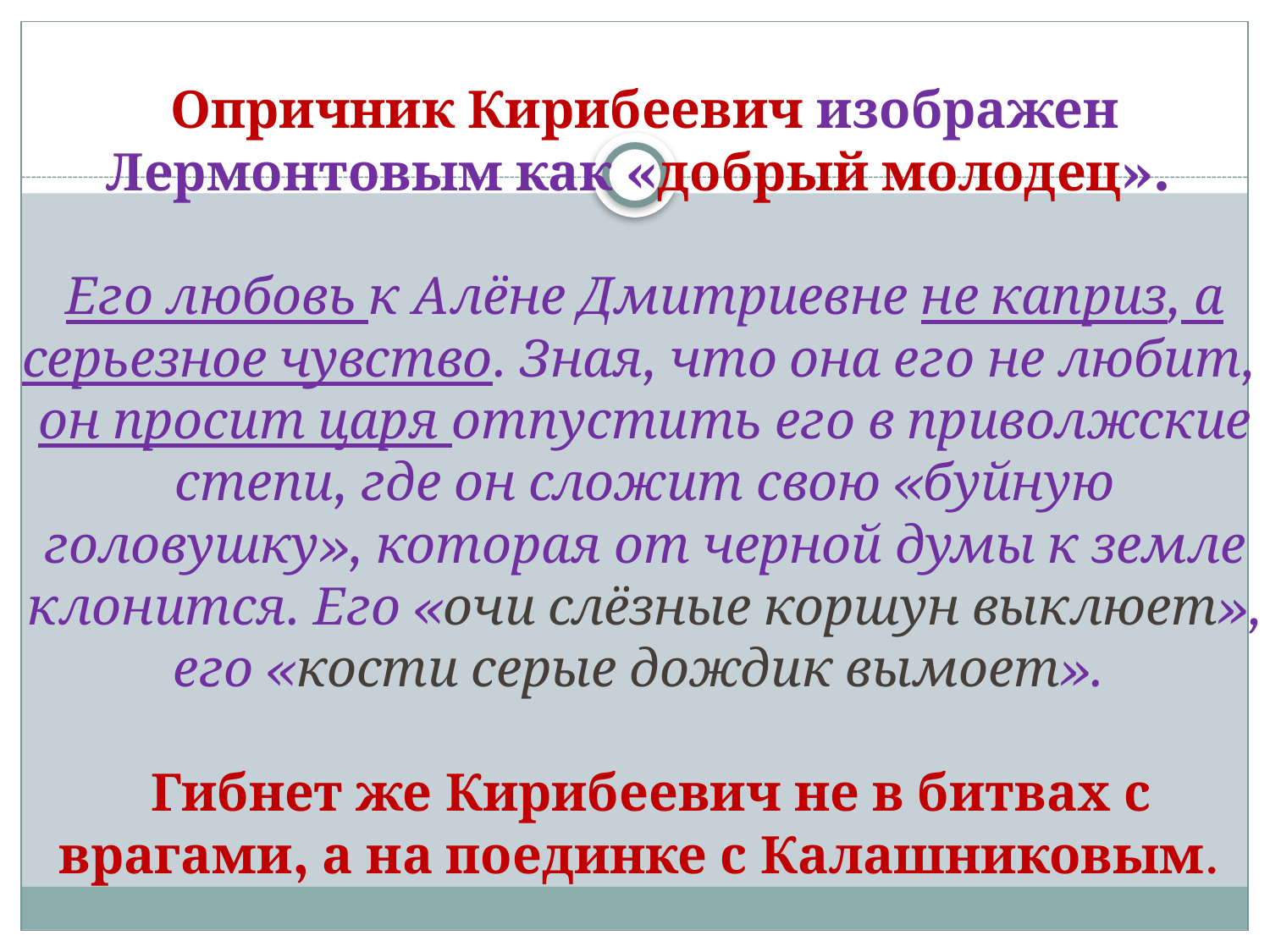

# Опричник Кирибеевич изображен Лермонтовым как «добрый молодец». Его любовь к Алёне Дмитриевне не каприз, а серьезное чувство. Зная, что она его не любит, он просит царя отпустить его в приволжские степи, где он сложит свою «буйную головушку», которая от черной думы к земле клонится. Его «очи слёзные коршун выклюет», его «кости серые дождик вымоет». Гибнет же Кирибеевич не в битвах с врагами, а на поединке с Калашниковым.